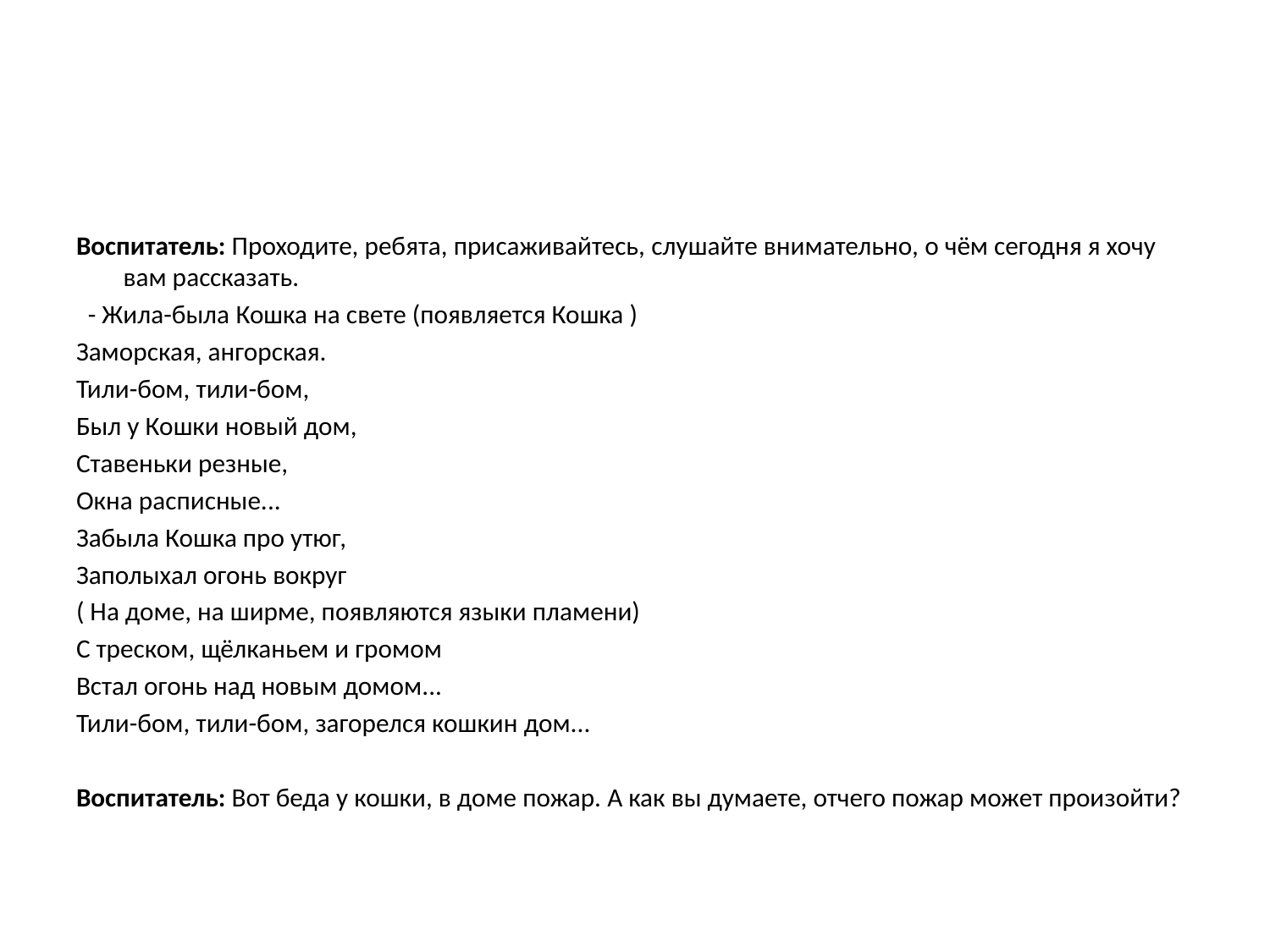

#
Воспитатель: Проходите, ребята, присаживайтесь, слушайте внимательно, о чём сегодня я хочу вам рассказать.
  - Жила-была Кошка на свете (появляется Кошка )
Заморская, ангорская.
Тили-бом, тили-бом,
Был у Кошки новый дом,
Ставеньки резные,
Окна расписные...
Забыла Кошка про утюг,
Заполыхал огонь вокруг
( На доме, на ширме, появляются языки пламени)
С треском, щёлканьем и громом
Встал огонь над новым домом...
Тили-бом, тили-бом, загорелся кошкин дом...

Воспитатель: Вот беда у кошки, в доме пожар. А как вы думаете, отчего пожар может произойти?